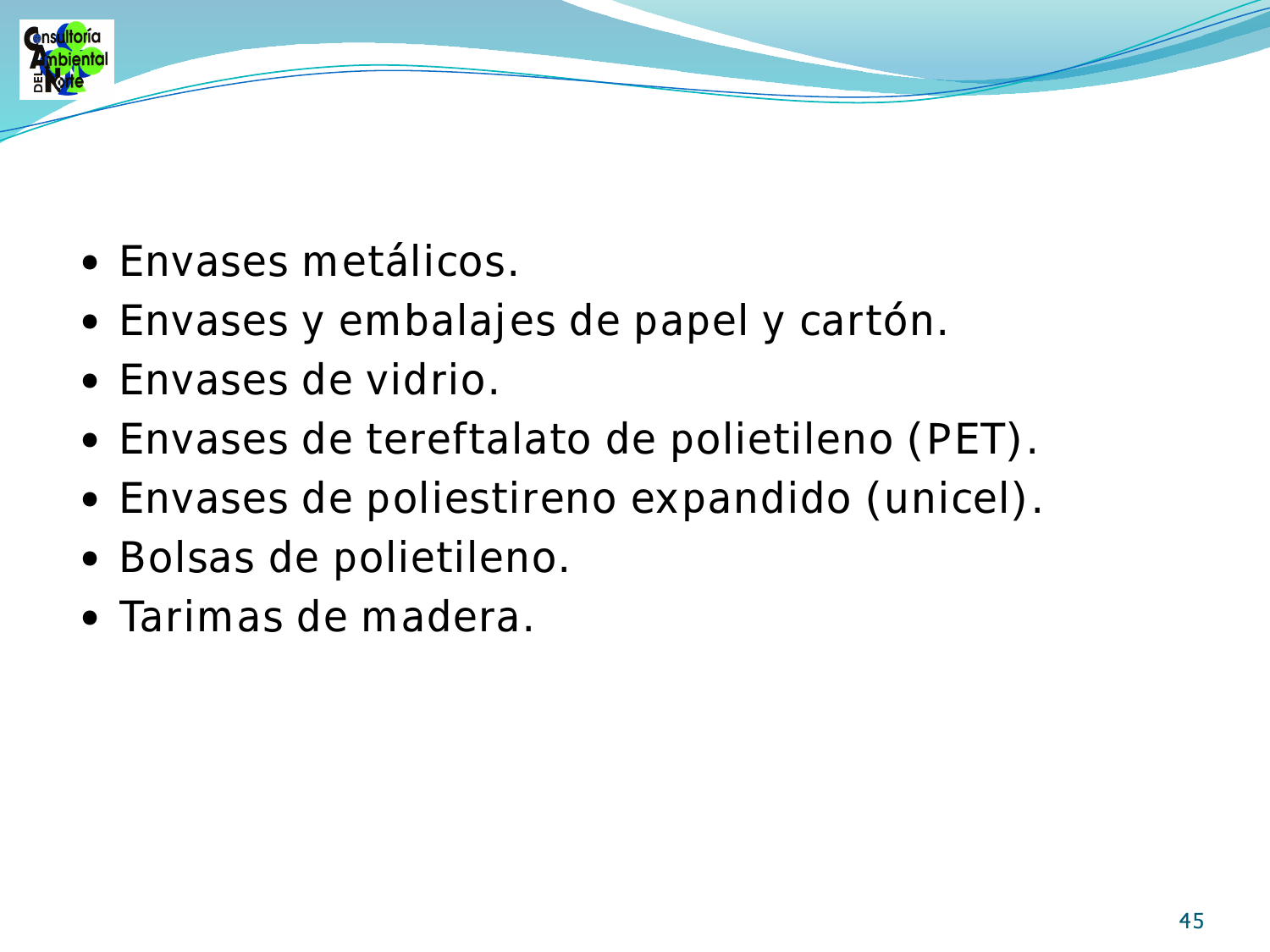

• Envases metálicos.
• Envases y embalajes de papel y cartón.
• Envases de vidrio.
• Envases de tereftalato de polietileno (PET).
• Envases de poliestireno expandido (unicel).
• Bolsas de polietileno.
• Tarimas de madera.

45